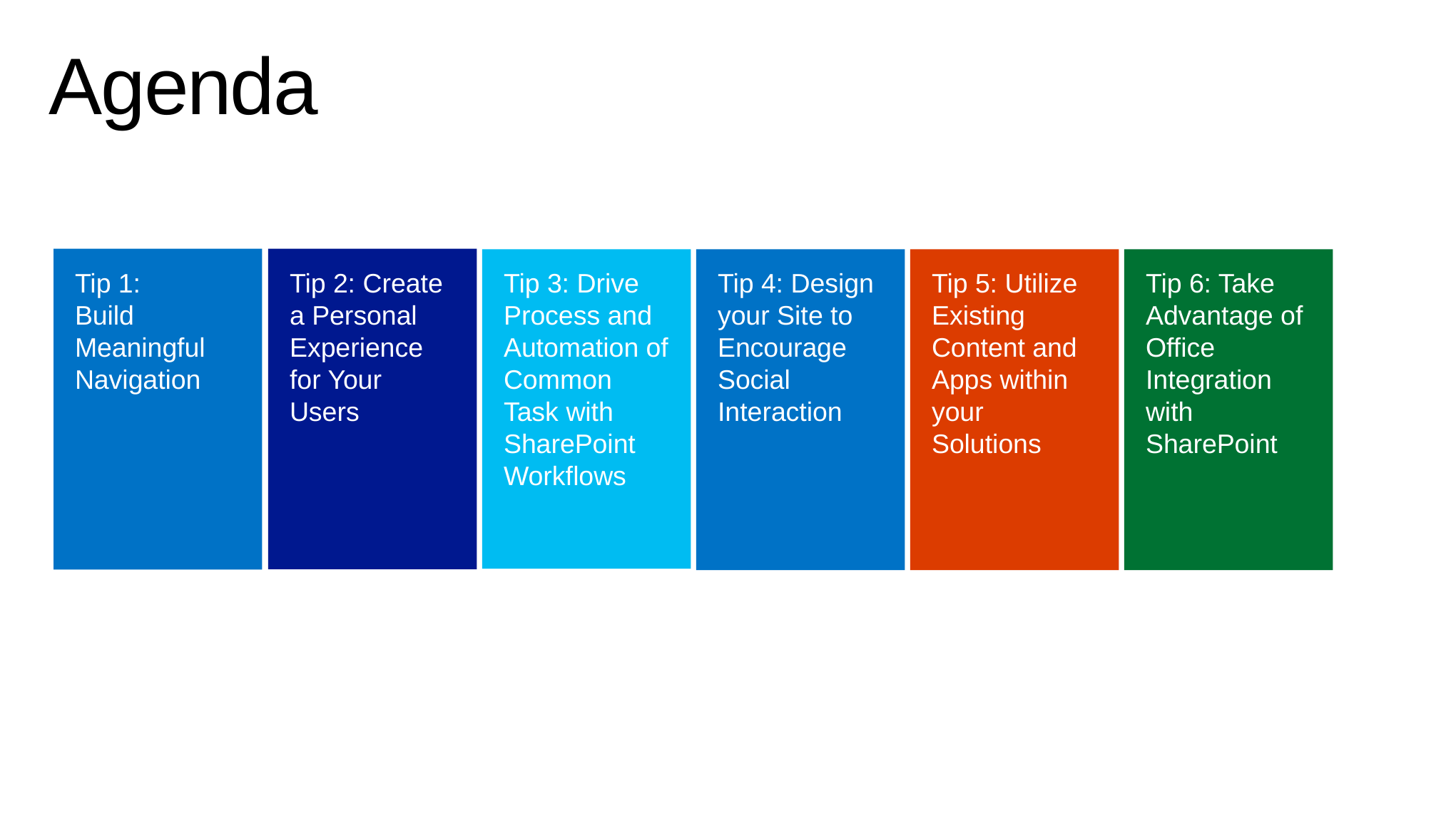

# Agenda

Tip 1:
Build Meaningful Navigation

Tip 2: Create a Personal Experience for Your Users

Tip 3: Drive Process and Automation of Common Task with SharePoint Workflows
Tip 4: Design your Site to Encourage Social Interaction
Tip 5: Utilize Existing Content and Apps within your Solutions
Tip 6: Take Advantage of Office Integration with SharePoint